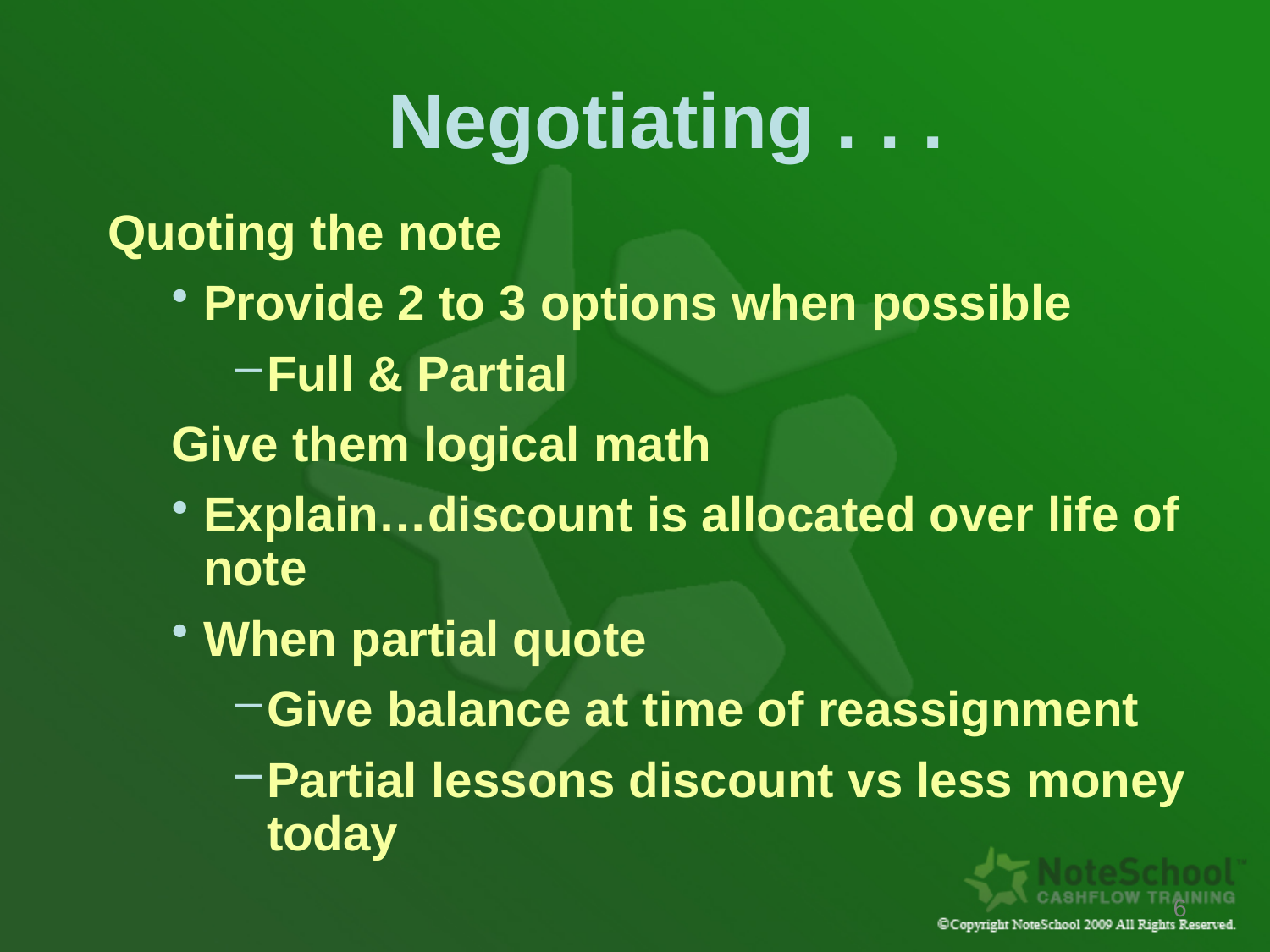

# Negotiating . . .
Quoting the note
Provide 2 to 3 options when possible
Full & Partial
Give them logical math
Explain…discount is allocated over life of note
When partial quote
Give balance at time of reassignment
Partial lessons discount vs less money today